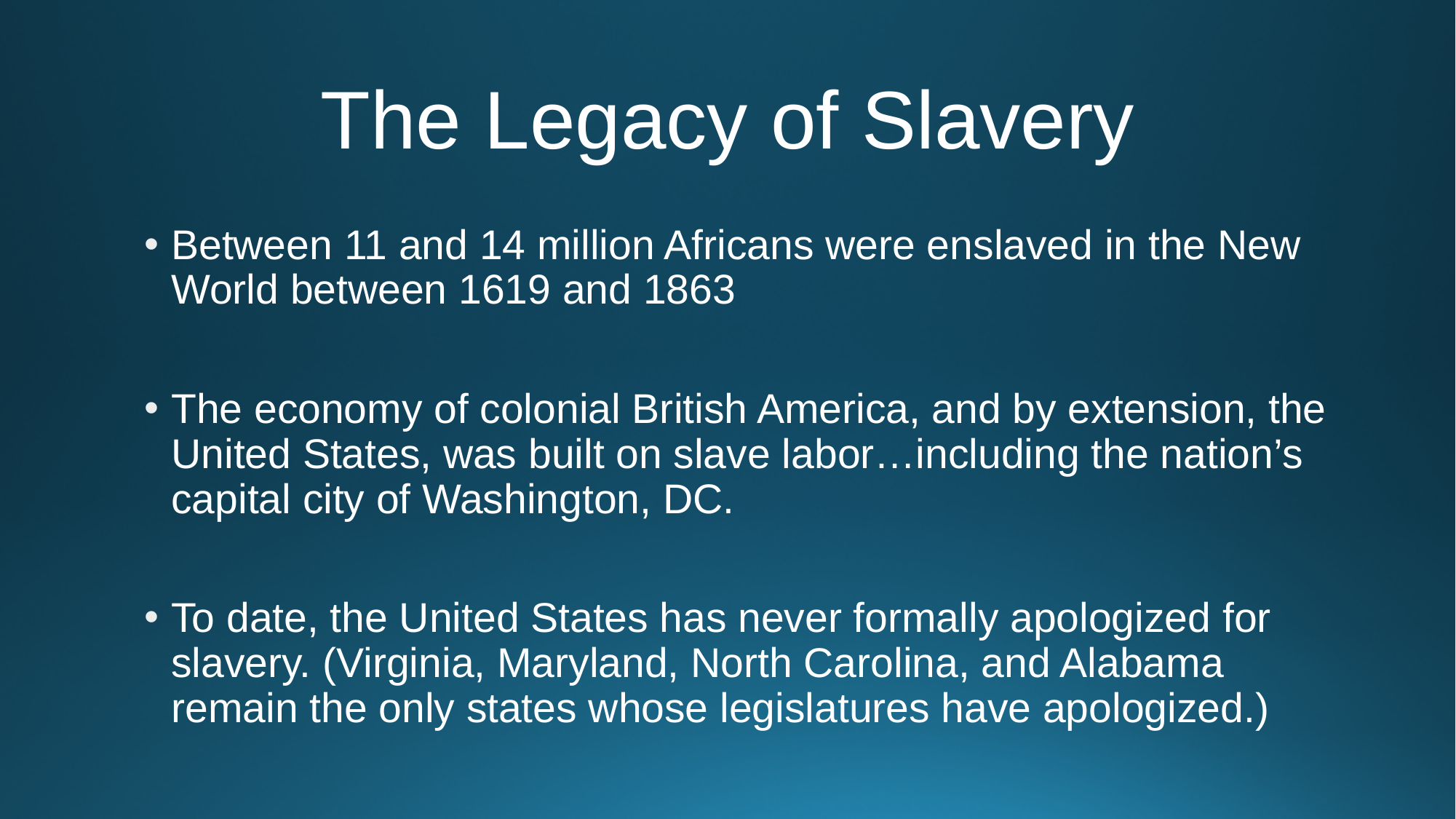

# The Legacy of Slavery
Between 11 and 14 million Africans were enslaved in the New World between 1619 and 1863

The economy of colonial British America, and by extension, the United States, was built on slave labor…including the nation’s capital city of Washington, DC.

To date, the United States has never formally apologized for slavery. (Virginia, Maryland, North Carolina, and Alabama remain the only states whose legislatures have apologized.)